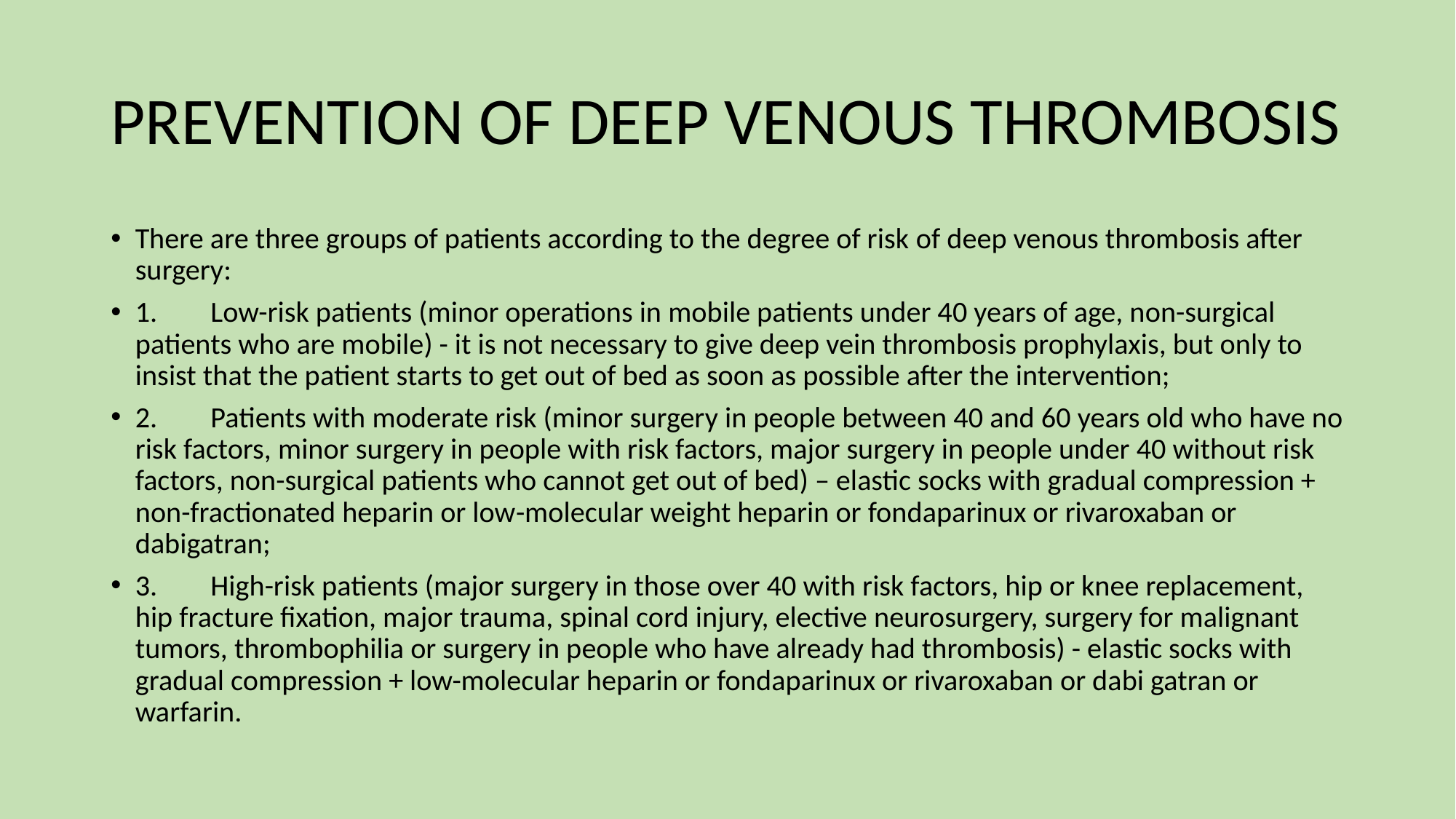

# PREVENTION OF DEEP VENOUS THROMBOSIS
There are three groups of patients according to the degree of risk of deep venous thrombosis after surgery:
1.	Low-risk patients (minor operations in mobile patients under 40 years of age, non-surgical patients who are mobile) - it is not necessary to give deep vein thrombosis prophylaxis, but only to insist that the patient starts to get out of bed as soon as possible after the intervention;
2.	Patients with moderate risk (minor surgery in people between 40 and 60 years old who have no risk factors, minor surgery in people with risk factors, major surgery in people under 40 without risk factors, non-surgical patients who cannot get out of bed) – elastic socks with gradual compression + non-fractionated heparin or low-molecular weight heparin or fondaparinux or rivaroxaban or dabigatran;
3.	High-risk patients (major surgery in those over 40 with risk factors, hip or knee replacement, hip fracture fixation, major trauma, spinal cord injury, elective neurosurgery, surgery for malignant tumors, thrombophilia or surgery in people who have already had thrombosis) - elastic socks with gradual compression + low-molecular heparin or fondaparinux or rivaroxaban or dabi gatran or warfarin.